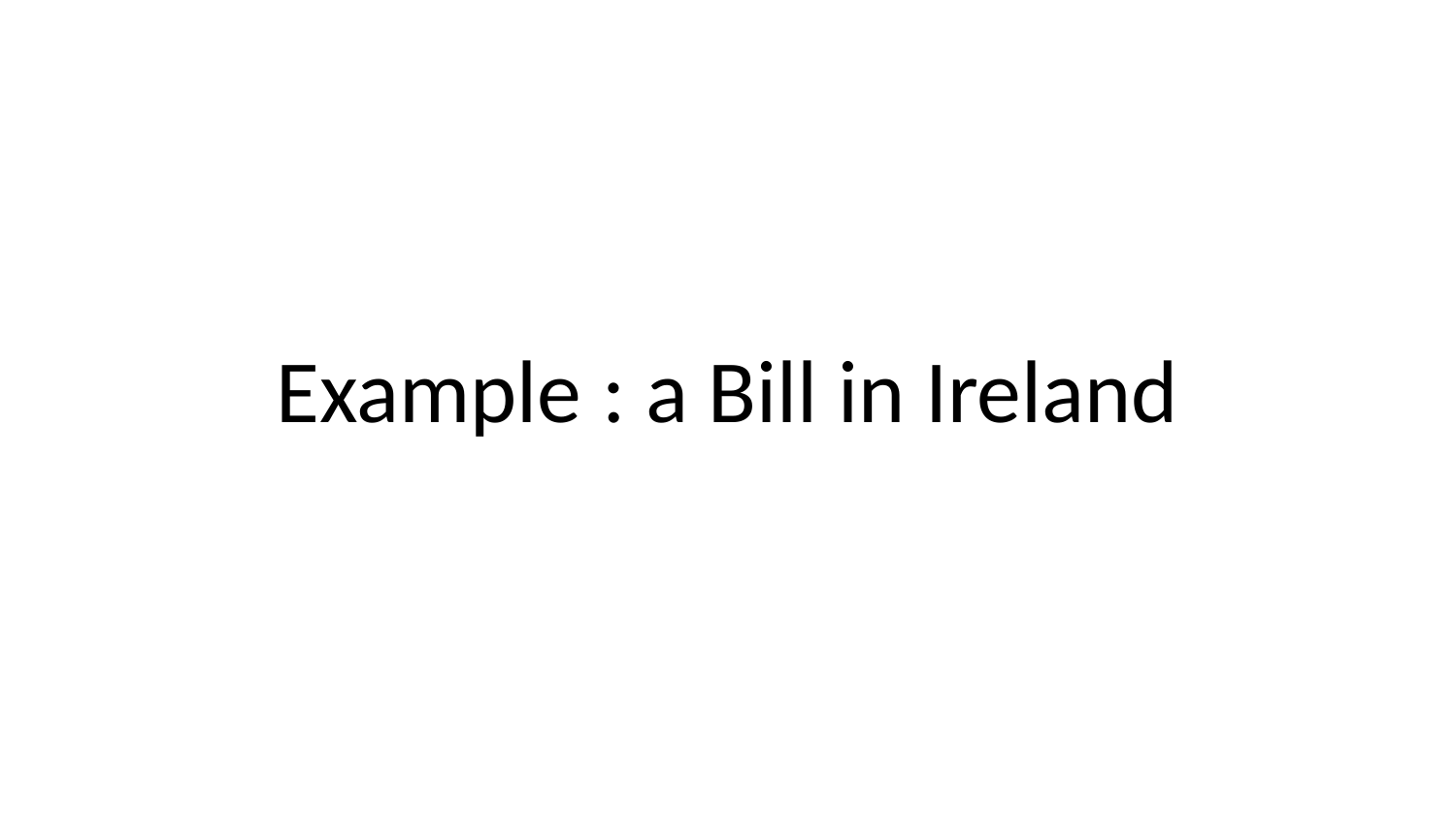

# Example : a Bill in Ireland